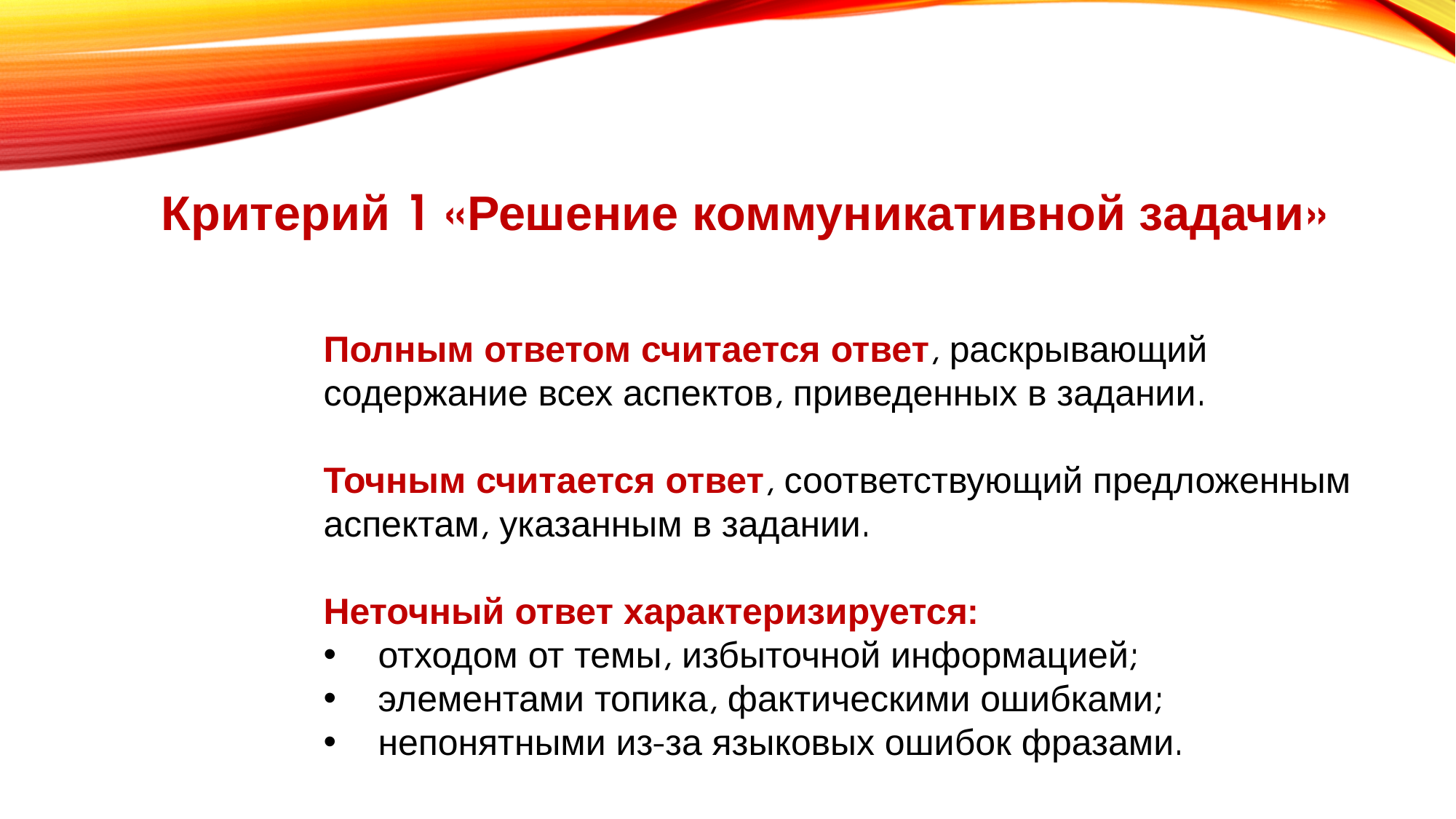

Критерий 1 «Решение коммуникативной задачи»
Полным ответом считается ответ, раскрывающий содержание всех аспектов, приведенных в задании.

Точным считается ответ, соответствующий предложенным аспектам, указанным в задании.

Неточный ответ характеризируется:
отходом от темы, избыточной информацией;
элементами топика, фактическими ошибками;
непонятными из-за языковых ошибок фразами.